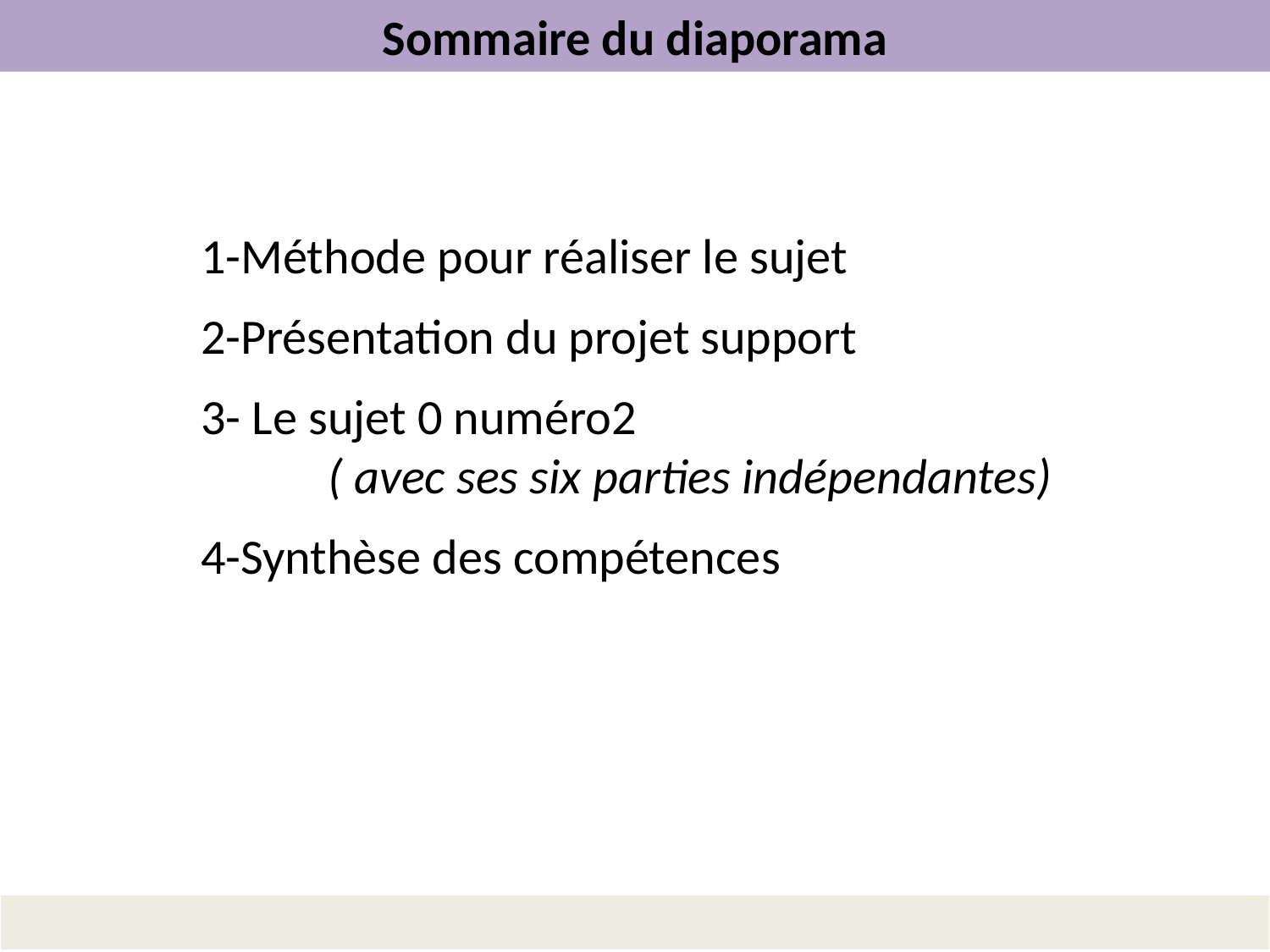

Sommaire du diaporama
1-Méthode pour réaliser le sujet

2-Présentation du projet support

3- Le sujet 0 numéro2
	( avec ses six parties indépendantes)

4-Synthèse des compétences
|  |
| --- |